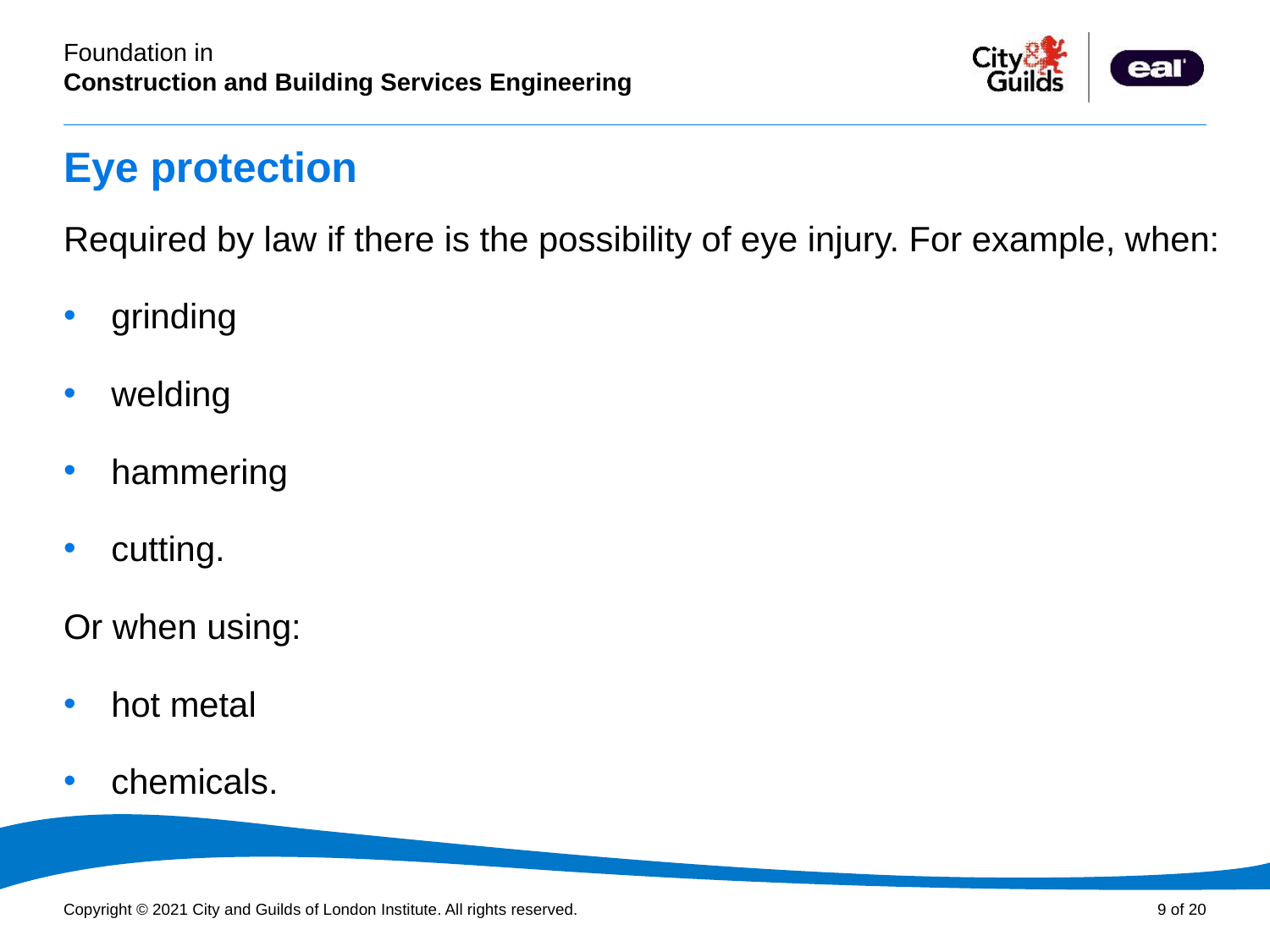

# Eye protection
Required by law if there is the possibility of eye injury. For example, when:
grinding
welding
hammering
cutting.
Or when using:
hot metal
chemicals.